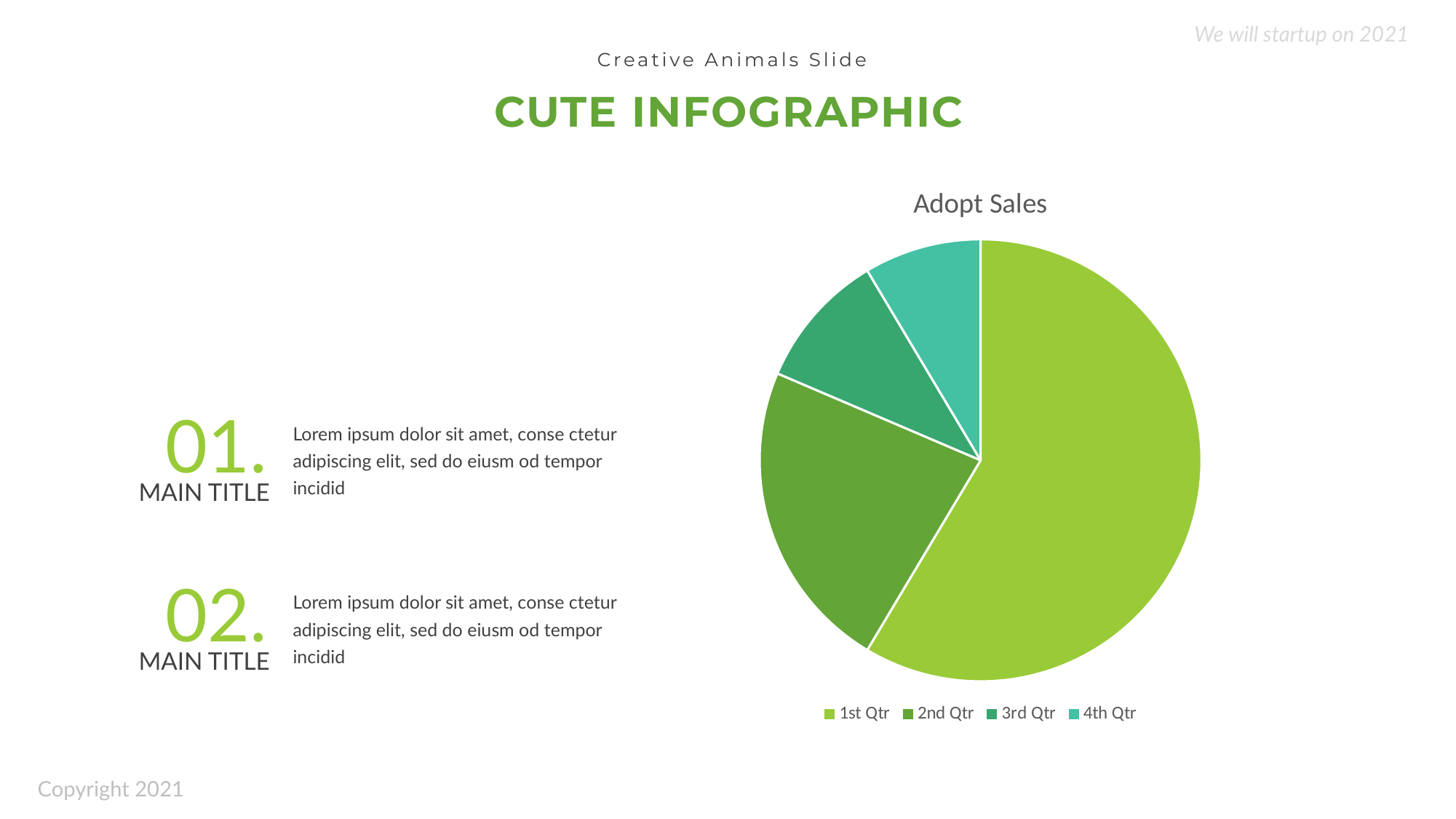

We will startup on 2021
Creative Animals Slide
CUTE INFOGRAPHIC

### Chart: Adopt Sales

| Category | Sales |
|---|---|
| 1st Qtr | 8.2 |
| 2nd Qtr | 3.2 |
| 3rd Qtr | 1.4 |
| 4th Qtr | 1.2 |
01.
Lorem ipsum dolor sit amet, conse ctetur adipiscing elit, sed do eiusm od tempor incidid
MAIN TITLE
02.
Lorem ipsum dolor sit amet, conse ctetur adipiscing elit, sed do eiusm od tempor incidid
MAIN TITLE
Copyright 2021